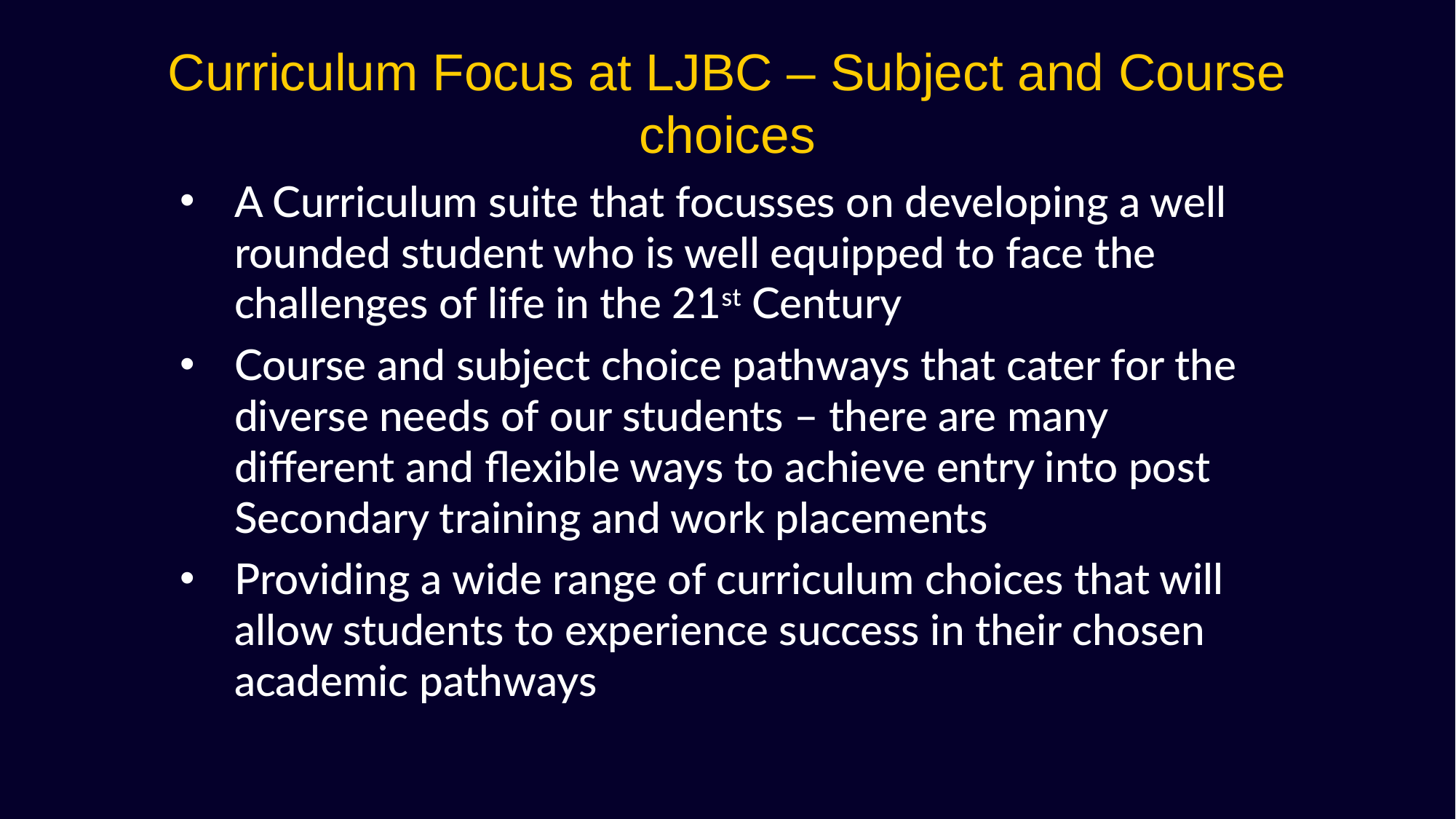

# Curriculum Focus at LJBC – Subject and Course choices
A Curriculum suite that focusses on developing a well rounded student who is well equipped to face the challenges of life in the 21st Century
Course and subject choice pathways that cater for the diverse needs of our students – there are many different and flexible ways to achieve entry into post Secondary training and work placements
Providing a wide range of curriculum choices that will allow students to experience success in their chosen academic pathways